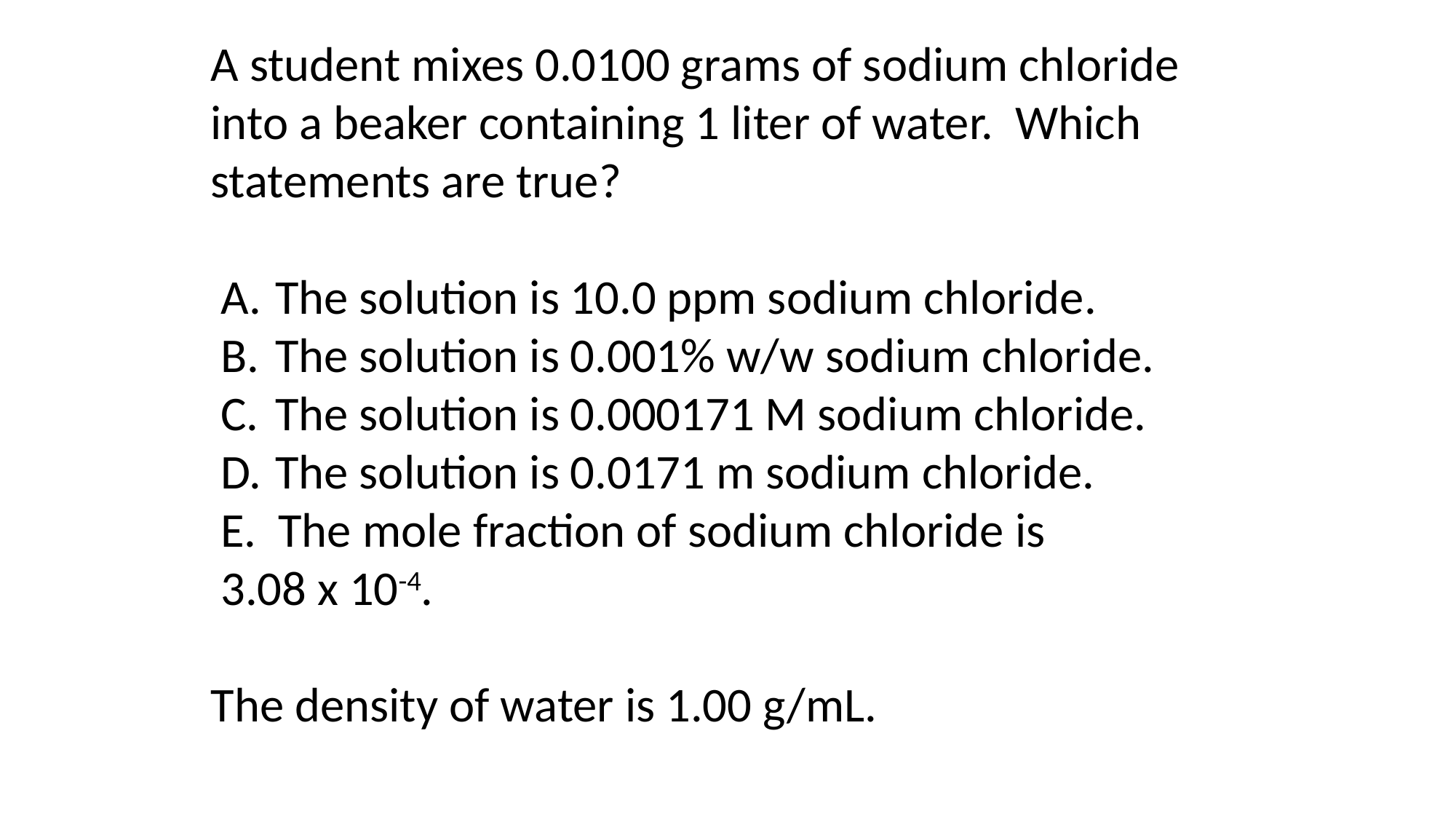

A student mixes 0.0100 grams of sodium chloride into a beaker containing 1 liter of water.  Which statements are true?

The solution is 10.0 ppm sodium chloride.
The solution is 0.001% w/w sodium chloride.
The solution is 0.000171 M sodium chloride.
The solution is 0.0171 m sodium chloride.
E.  The mole fraction of sodium chloride is            3.08 x 10-4.

The density of water is 1.00 g/mL.